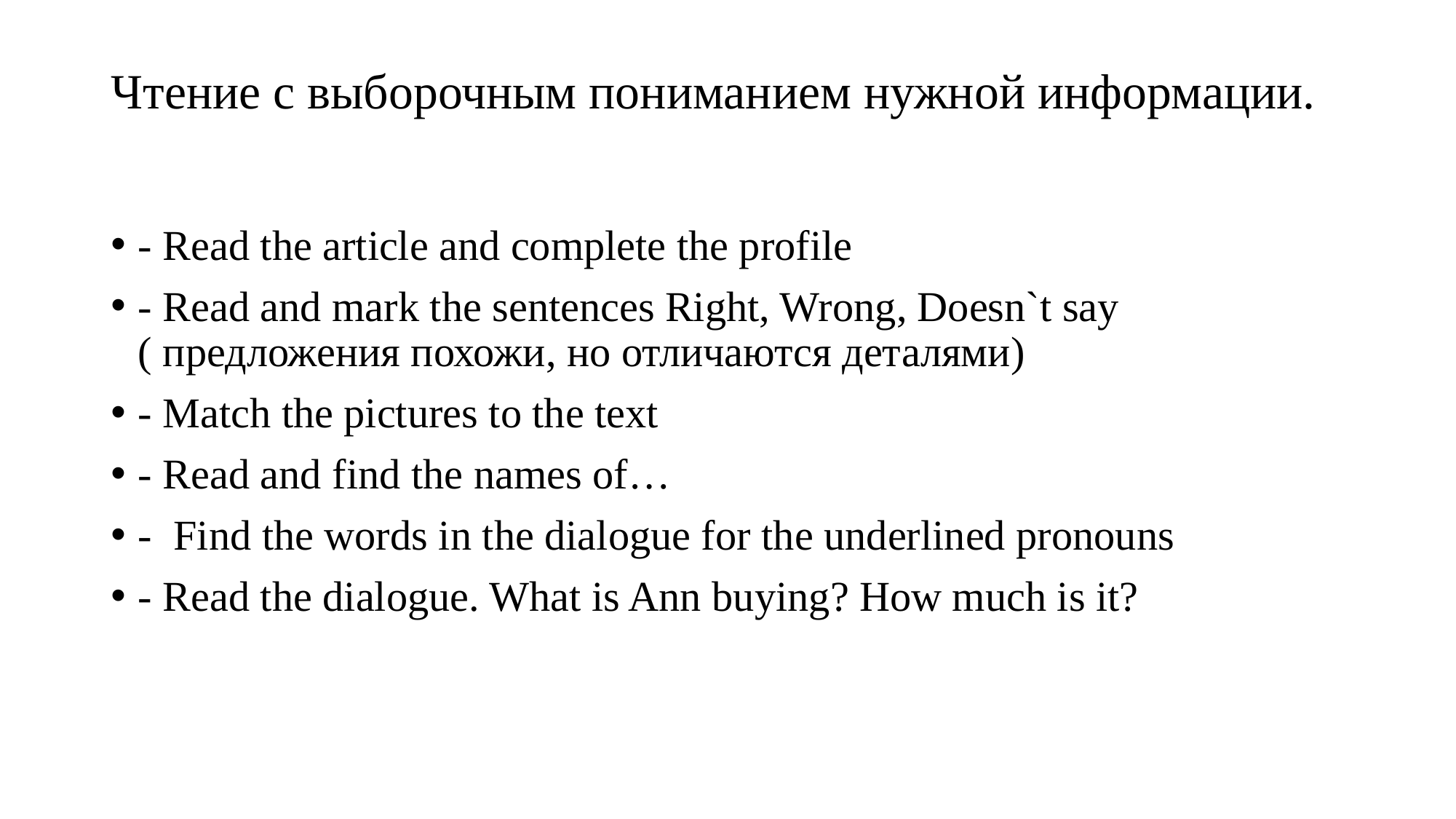

# Чтение с выборочным пониманием нужной информации.
- Read the article and complete the profile
- Read and mark the sentences Right, Wrong, Doesn`t say ( предложения похожи, но отличаются деталями)
- Match the pictures to the text
- Read and find the names of…
-  Find the words in the dialogue for the underlined pronouns
- Read the dialogue. What is Ann buying? How much is it?